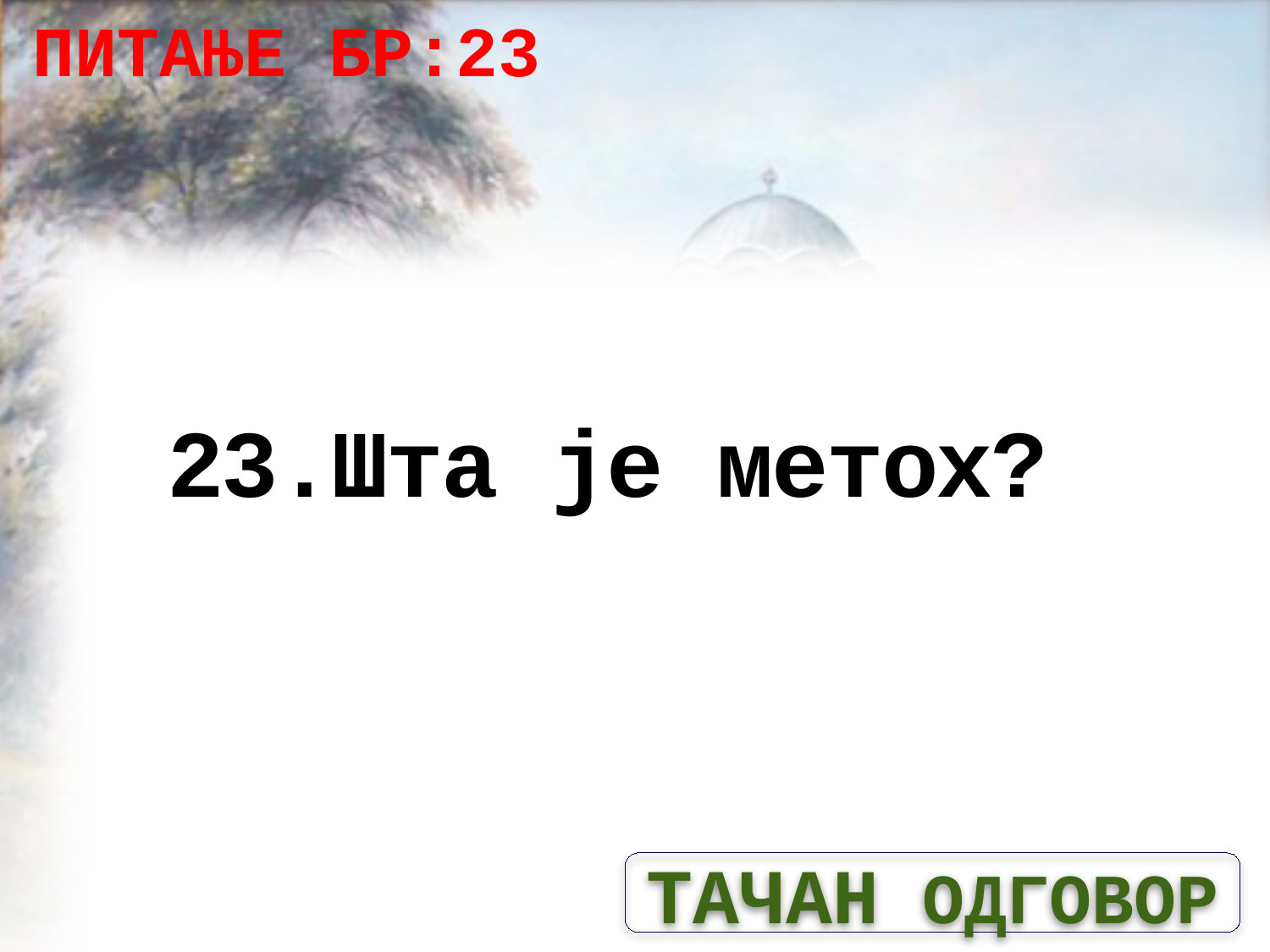

ПИТАЊЕ БР:23
# 23.Шта је метох?
ТАЧАН ОДГОВОР